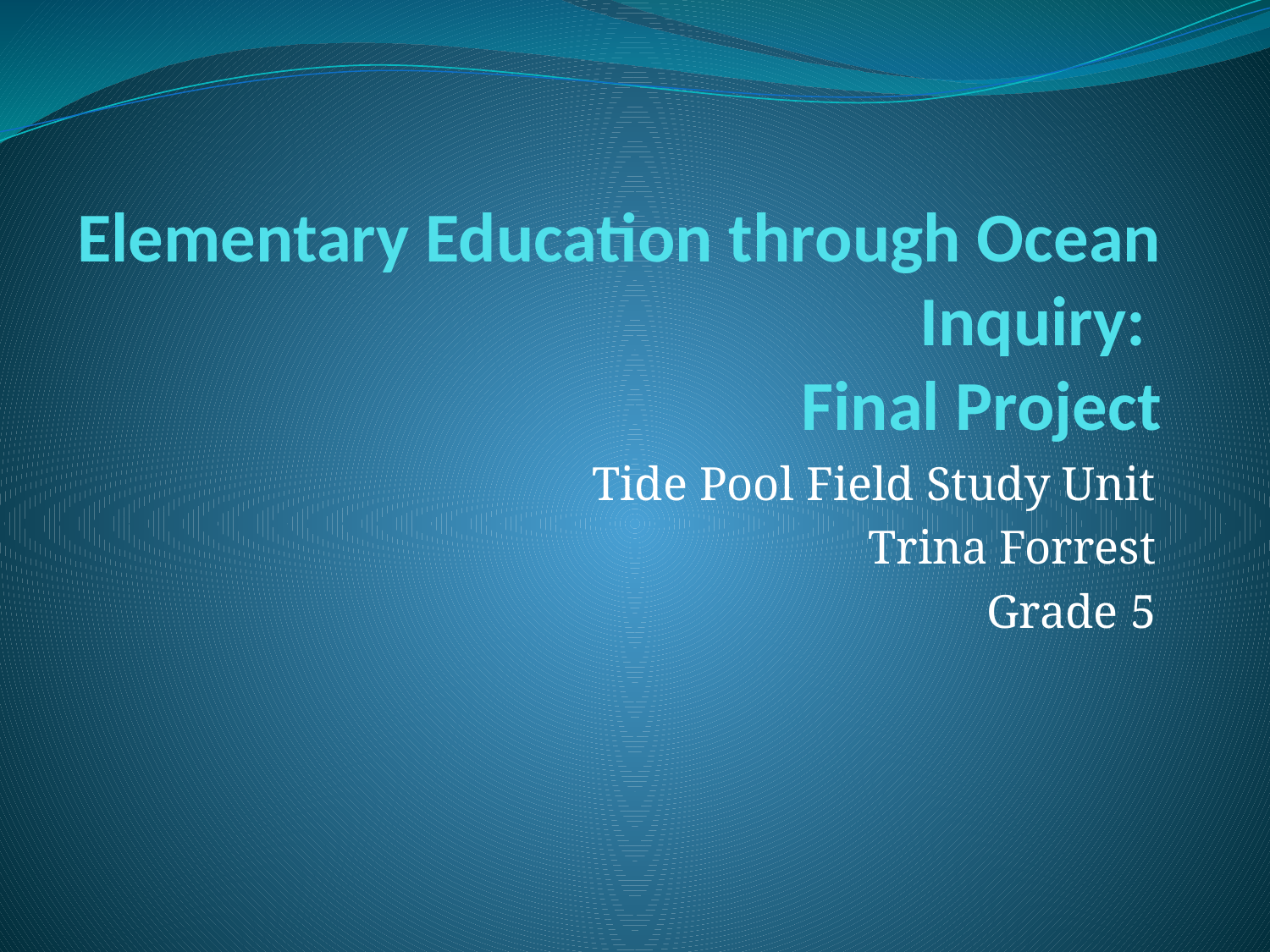

# Elementary Education through Ocean Inquiry: Final Project
Tide Pool Field Study Unit
Trina Forrest
Grade 5